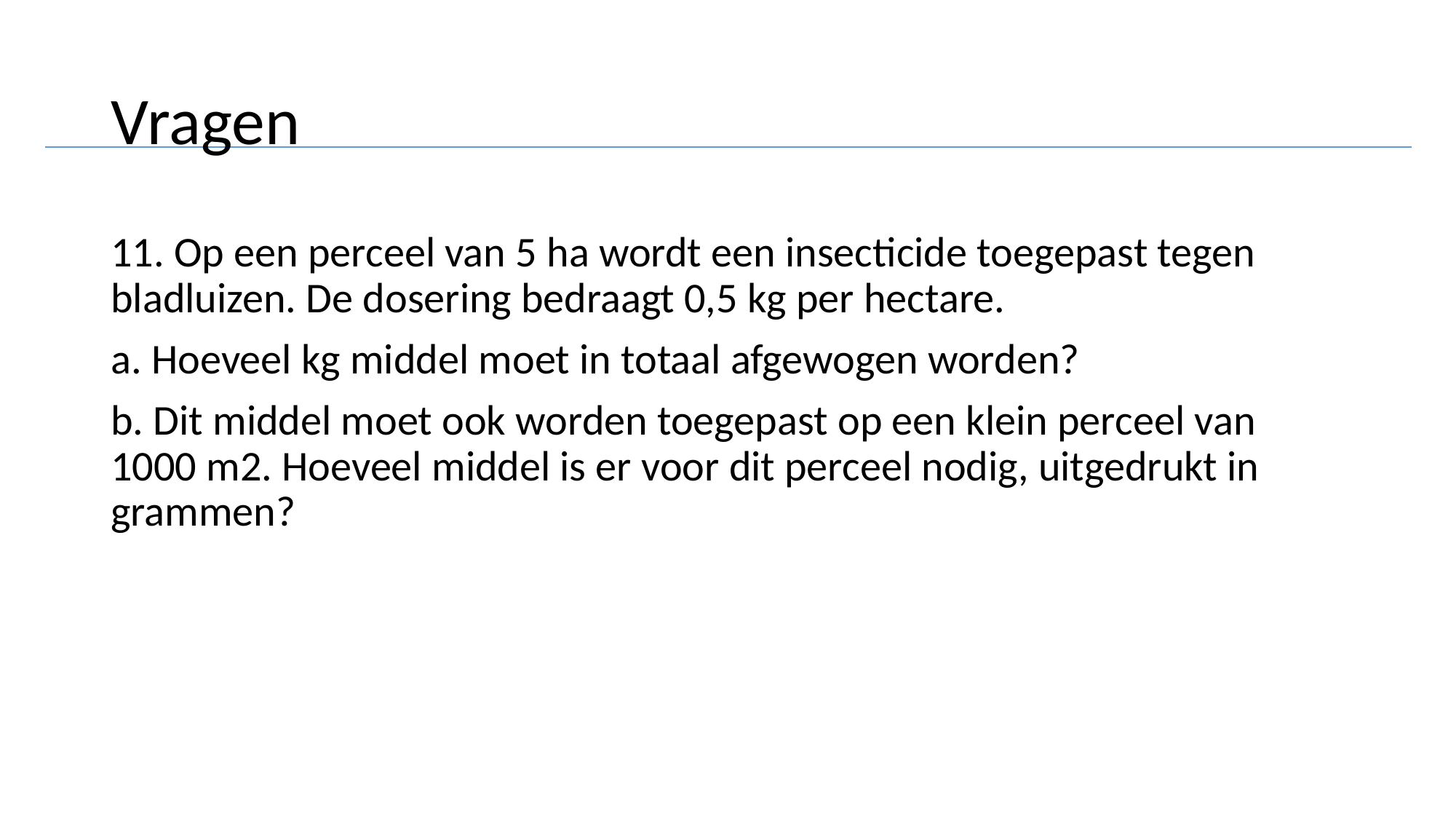

# Vragen
11. Op een perceel van 5 ha wordt een insecticide toegepast tegen bladluizen. De dosering bedraagt 0,5 kg per hectare.
a. Hoeveel kg middel moet in totaal afgewogen worden?
b. Dit middel moet ook worden toegepast op een klein perceel van 1000 m2. Hoeveel middel is er voor dit perceel nodig, uitgedrukt in grammen?